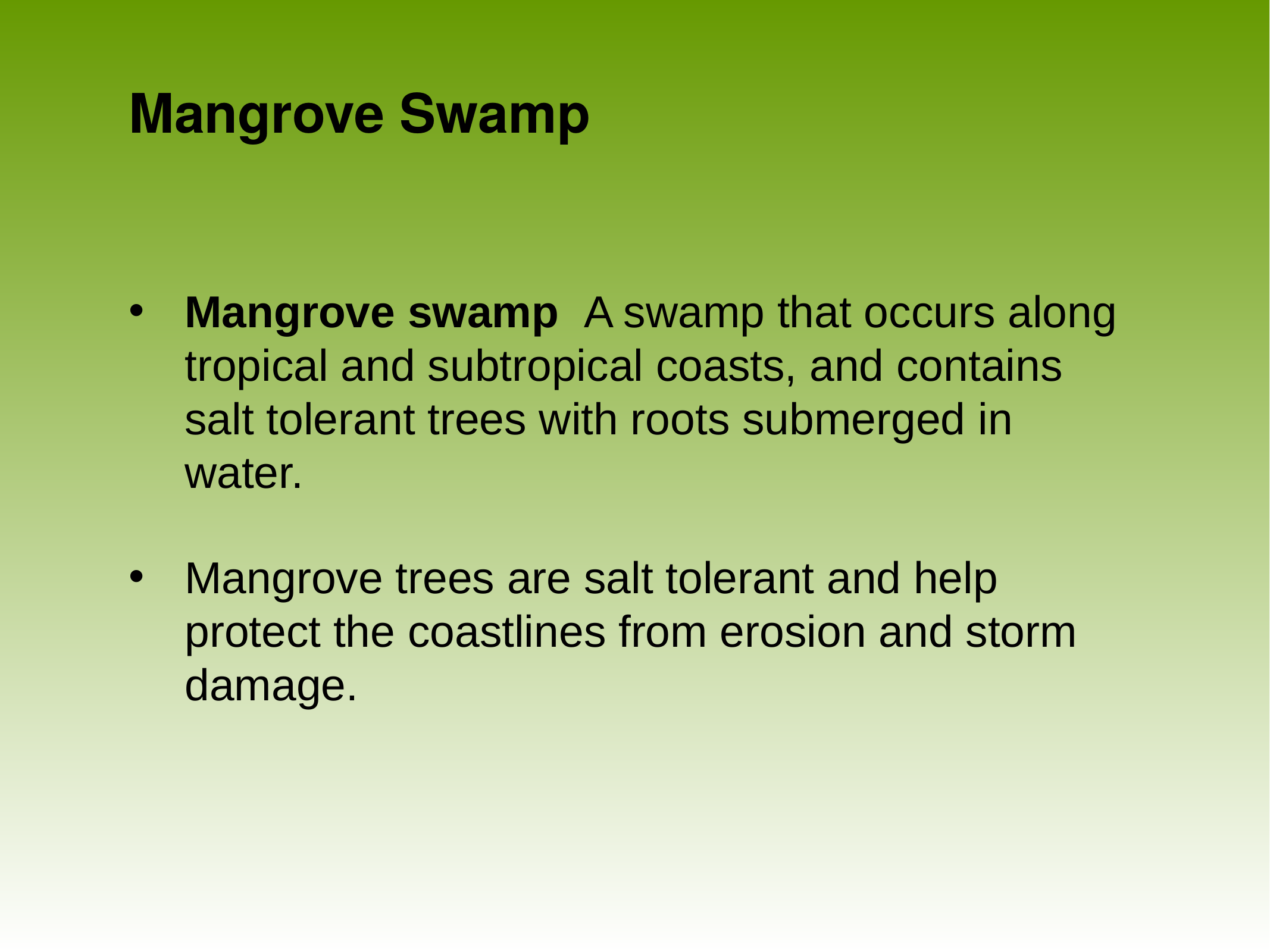

# Mangrove Swamp
Mangrove swamp  A swamp that occurs along tropical and subtropical coasts, and contains salt tolerant trees with roots submerged in water.
Mangrove trees are salt tolerant and help protect the coastlines from erosion and storm damage.